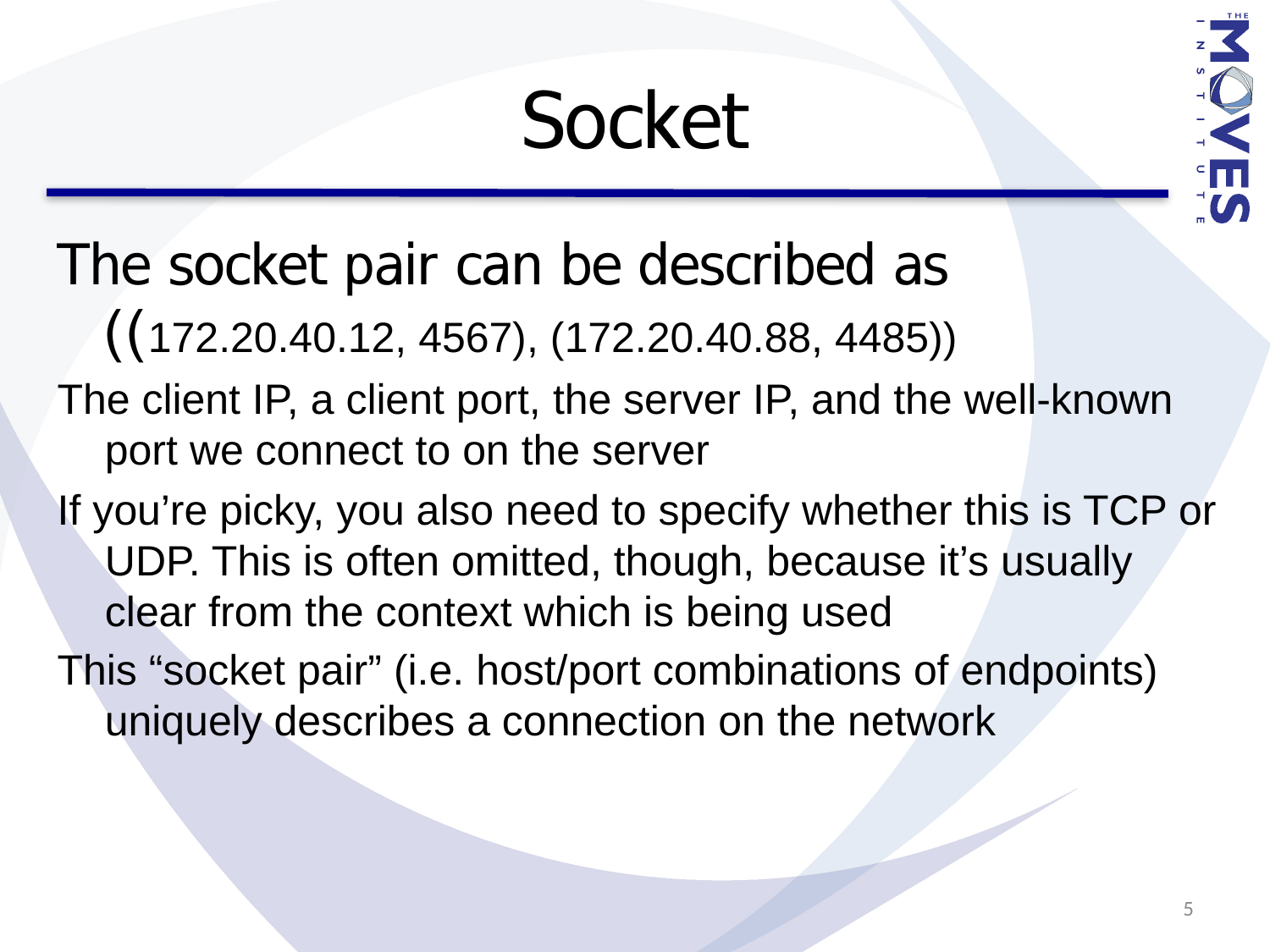

# Socket
The socket pair can be described as ((172.20.40.12, 4567), (172.20.40.88, 4485))
The client IP, a client port, the server IP, and the well-known port we connect to on the server
If you’re picky, you also need to specify whether this is TCP or UDP. This is often omitted, though, because it’s usually clear from the context which is being used
This “socket pair” (i.e. host/port combinations of endpoints) uniquely describes a connection on the network

5